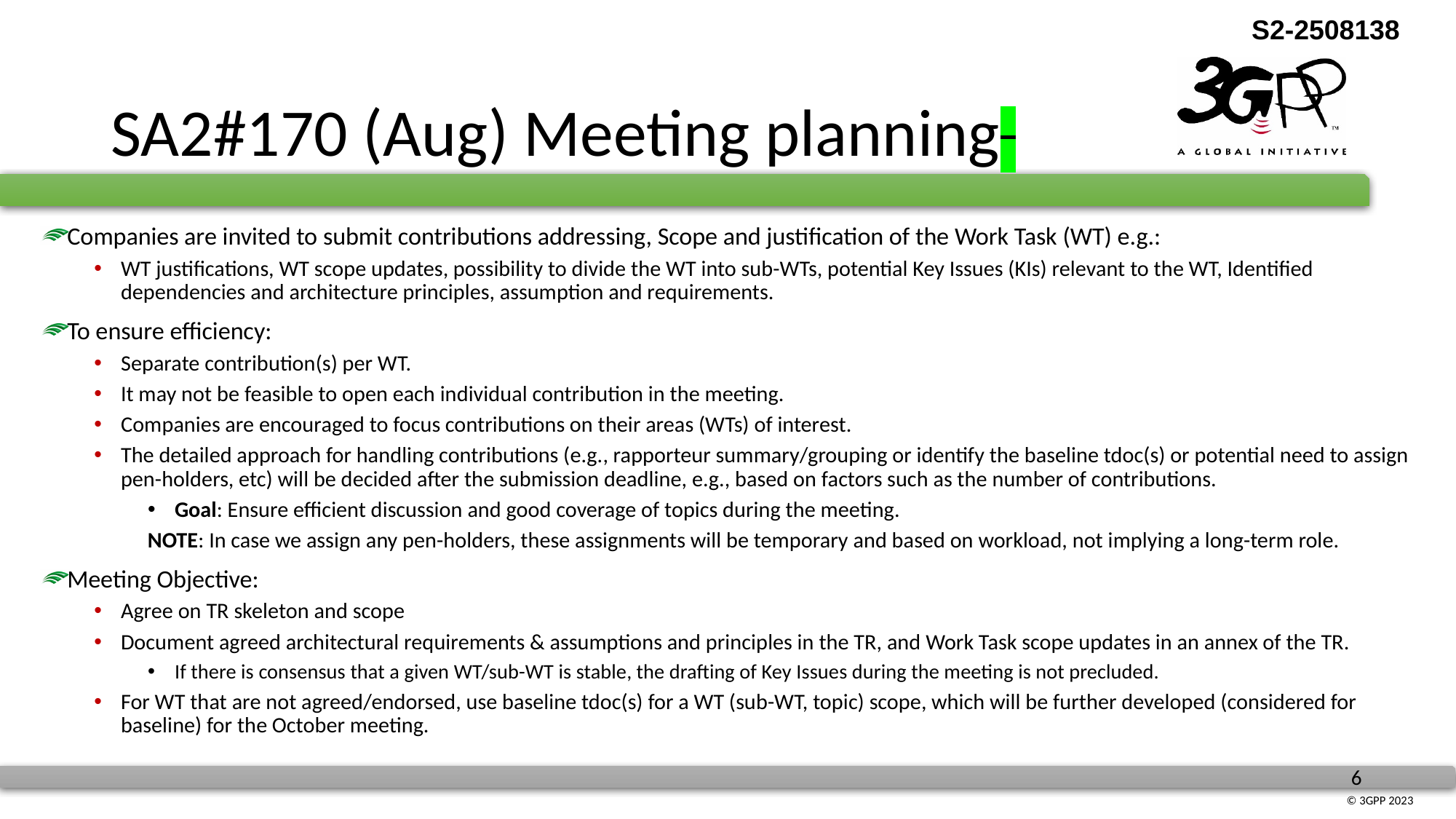

# SA2#170 (Aug) Meeting planning
Companies are invited to submit contributions addressing, Scope and justification of the Work Task (WT) e.g.:
WT justifications, WT scope updates, possibility to divide the WT into sub-WTs, potential Key Issues (KIs) relevant to the WT, Identified dependencies and architecture principles, assumption and requirements.
To ensure efficiency:
Separate contribution(s) per WT.
It may not be feasible to open each individual contribution in the meeting.
Companies are encouraged to focus contributions on their areas (WTs) of interest.
The detailed approach for handling contributions (e.g., rapporteur summary/grouping or identify the baseline tdoc(s) or potential need to assign pen-holders, etc) will be decided after the submission deadline, e.g., based on factors such as the number of contributions.
Goal: Ensure efficient discussion and good coverage of topics during the meeting.
NOTE: In case we assign any pen-holders, these assignments will be temporary and based on workload, not implying a long-term role.
Meeting Objective:
Agree on TR skeleton and scope
Document agreed architectural requirements & assumptions and principles in the TR, and Work Task scope updates in an annex of the TR.
If there is consensus that a given WT/sub-WT is stable, the drafting of Key Issues during the meeting is not precluded.
For WT that are not agreed/endorsed, use baseline tdoc(s) for a WT (sub-WT, topic) scope, which will be further developed (considered for baseline) for the October meeting.